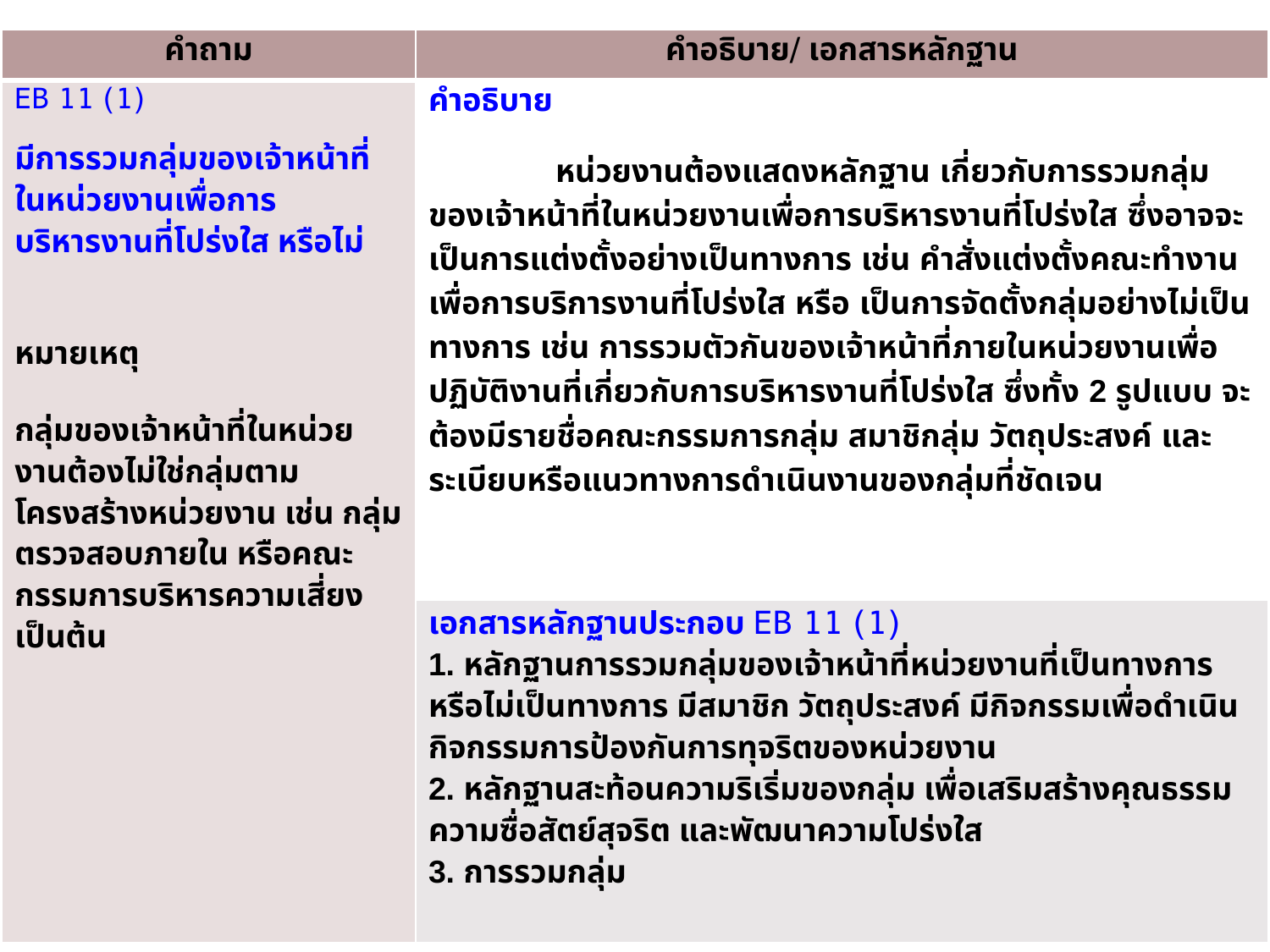

| คำถาม | คำอธิบาย/เอกสารหลักฐาน |
| --- | --- |
| EB 11 (1) มีการรวมกลุ่มของเจ้าหน้าที่ ในหน่วยงานเพื่อการ บริหารงานที่โปร่งใส หรือไม่ หมายเหตุ กลุ่มของเจ้าหน้าที่ในหน่วยงานต้องไม่ใช่กลุ่มตามโครงสร้างหน่วยงาน เช่น กลุ่มตรวจสอบภายใน หรือคณะกรรมการบริหารความเสี่ยง เป็นต้น | คำอธิบาย หน่วยงานต้องแสดงหลักฐาน เกี่ยวกับการรวมกลุ่มของเจ้าหน้าที่ในหน่วยงานเพื่อการบริหารงานที่โปร่งใส ซึ่งอาจจะเป็นการแต่งตั้งอย่างเป็นทางการ เช่น คำสั่งแต่งตั้งคณะทำงานเพื่อการบริการงานที่โปร่งใส หรือ เป็นการจัดตั้งกลุ่มอย่างไม่เป็นทางการ เช่น การรวมตัวกันของเจ้าหน้าที่ภายในหน่วยงานเพื่อปฏิบัติงานที่เกี่ยวกับการบริหารงานที่โปร่งใส ซึ่งทั้ง 2 รูปแบบ จะต้องมีรายชื่อคณะกรรมการกลุ่ม สมาชิกลุ่ม วัตถุประสงค์ และระเบียบหรือแนวทางการดำเนินงานของกลุ่มที่ชัดเจน |
|  | เอกสารหลักฐานประกอบ EB 11 (1) 1. หลักฐานการรวมกลุ่มของเจ้าหน้าที่หน่วยงานที่เป็นทางการหรือไม่เป็นทางการ มีสมาชิก วัตถุประสงค์ มีกิจกรรมเพื่อดำเนินกิจกรรมการป้องกันการทุจริตของหน่วยงาน 2. หลักฐานสะท้อนความริเริ่มของกลุ่ม เพื่อเสริมสร้างคุณธรรม ความซื่อสัตย์สุจริต และพัฒนาความโปร่งใส 3. การรวมกลุ่ม |